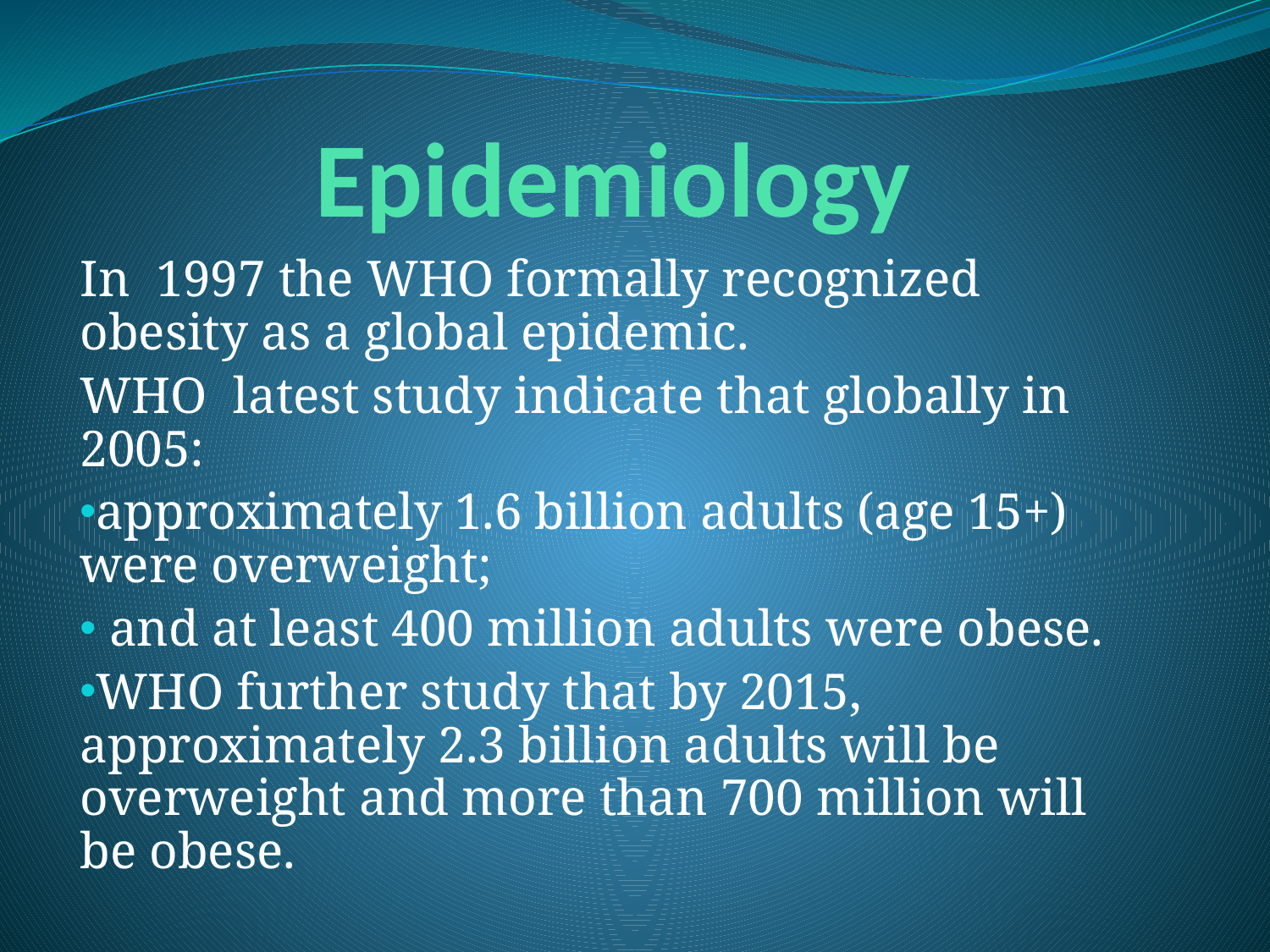

# Epidemiology
In  1997 the WHO formally recognized obesity as a global epidemic.
WHO  latest study indicate that globally in 2005:
approximately 1.6 billion adults (age 15+) were overweight;
 and at least 400 million adults were obese.
WHO further study that by 2015, approximately 2.3 billion adults will be overweight and more than 700 million will be obese.